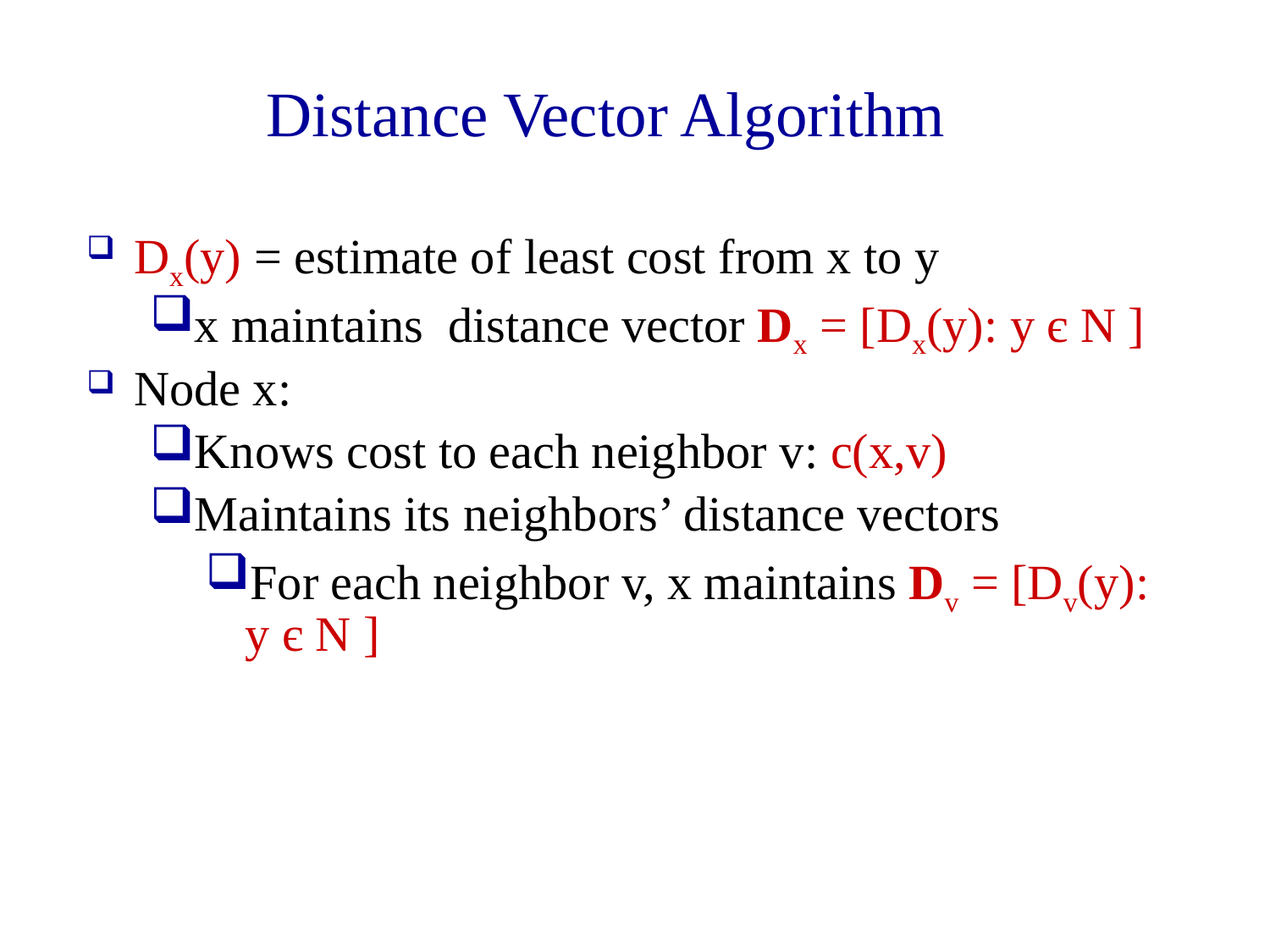

Distance Vector Algorithm
Dx(y) = estimate of least cost from x to y
x maintains  distance vector Dx = [Dx(y): y є N ]
Node x:
Knows cost to each neighbor v: c(x,v)
Maintains its neighbors’ distance vectors
For each neighbor v, x maintains Dv = [Dv(y): y є N ]